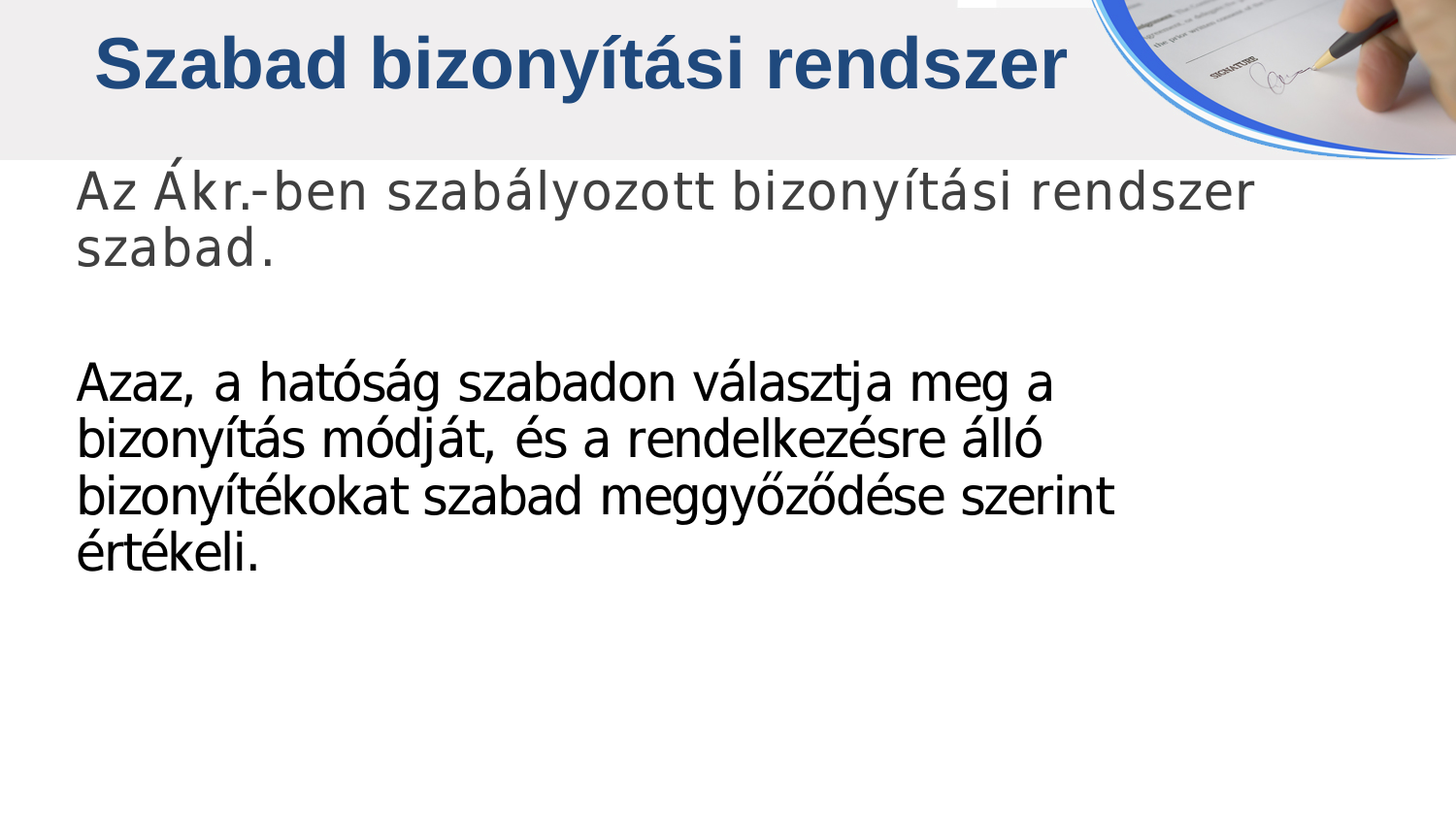

Szabad bizonyítási rendszer
Az Ákr.-ben szabályozott bizonyítási rendszer szabad.

Azaz, a hatóság szabadon választja meg a
bizonyítás módját, és a rendelkezésre álló
bizonyítékokat szabad meggyőződése szerint
értékeli.